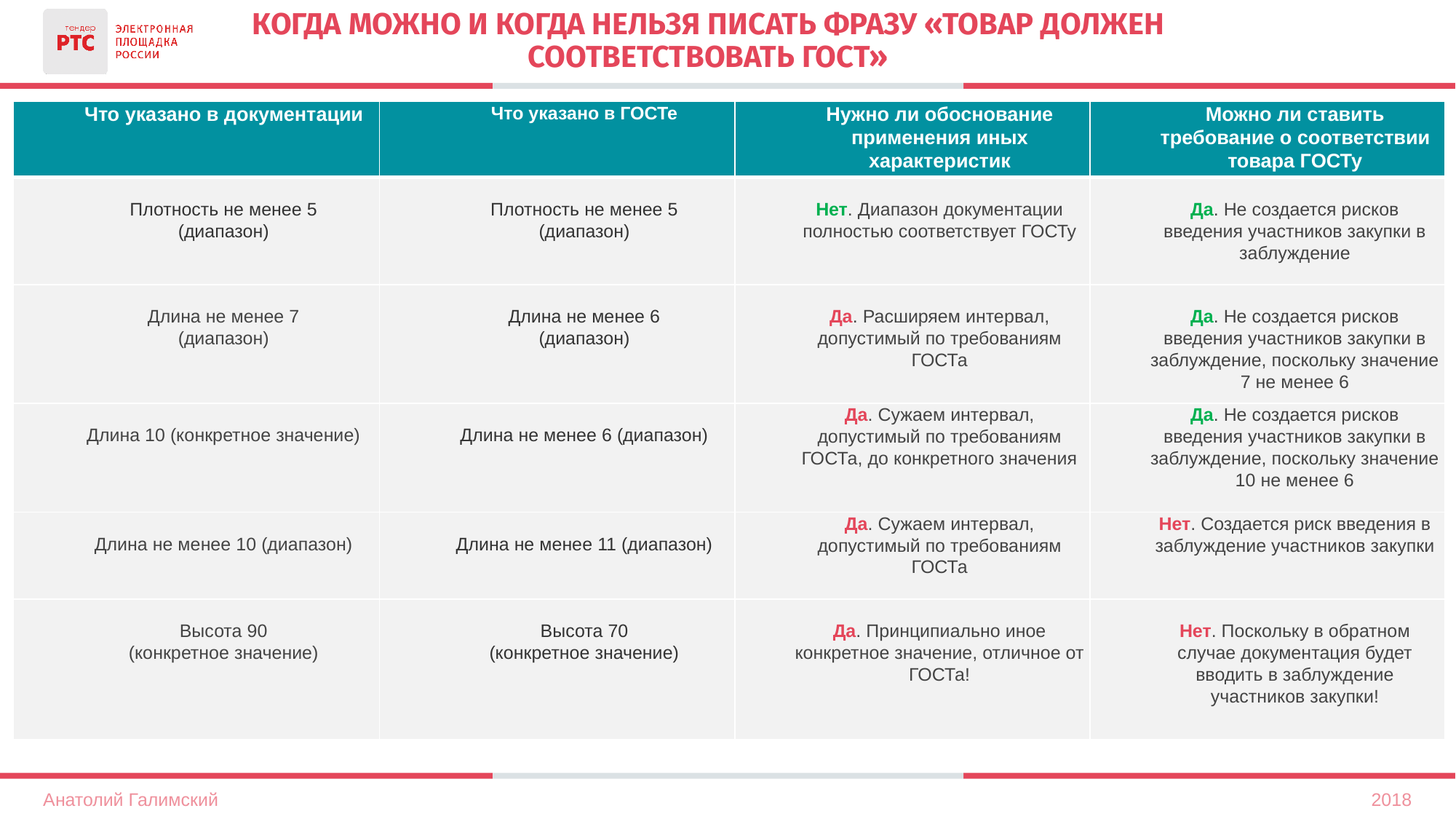

# Когда можно и когда нельзя писать фразу «товар должен соответствовать гост»

| Что указано в документации | Что указано в ГОСТе | Нужно ли обоснование применения иных характеристик | Можно ли ставить требование о соответствии товара ГОСТу |
| --- | --- | --- | --- |
| Плотность не менее 5 (диапазон) | Плотность не менее 5 (диапазон) | Нет. Диапазон документации полностью соответствует ГОСТу | Да. Не создается рисков введения участников закупки в заблуждение |
| Длина не менее 7 (диапазон) | Длина не менее 6 (диапазон) | Да. Расширяем интервал, допустимый по требованиям ГОСТа | Да. Не создается рисков введения участников закупки в заблуждение, поскольку значение 7 не менее 6 |
| Длина 10 (конкретное значение) | Длина не менее 6 (диапазон) | Да. Сужаем интервал, допустимый по требованиям ГОСТа, до конкретного значения | Да. Не создается рисков введения участников закупки в заблуждение, поскольку значение 10 не менее 6 |
| Длина не менее 10 (диапазон) | Длина не менее 11 (диапазон) | Да. Сужаем интервал, допустимый по требованиям ГОСТа | Нет. Создается риск введения в заблуждение участников закупки |
| Высота 90 (конкретное значение) | Высота 70 (конкретное значение) | Да. Принципиально иное конкретное значение, отличное от ГОСТа! | Нет. Поскольку в обратном случае документация будет вводить в заблуждение участников закупки! |

2018
Анатолий Галимский